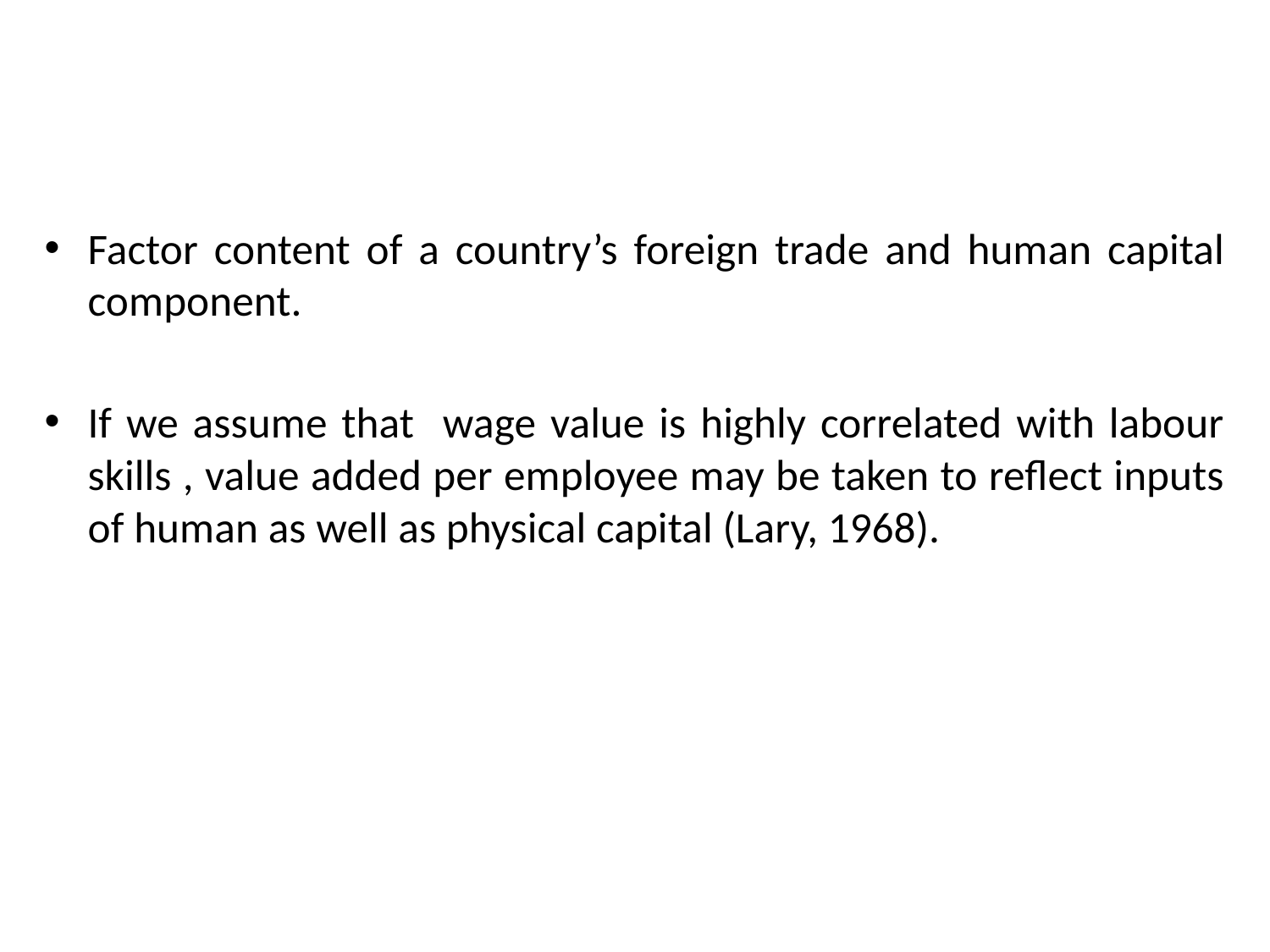

Factor content of a country’s foreign trade and human capital component.

If we assume that  wage value is highly correlated with labour skills , value added per employee may be taken to reflect inputs of human as well as physical capital (Lary, 1968).